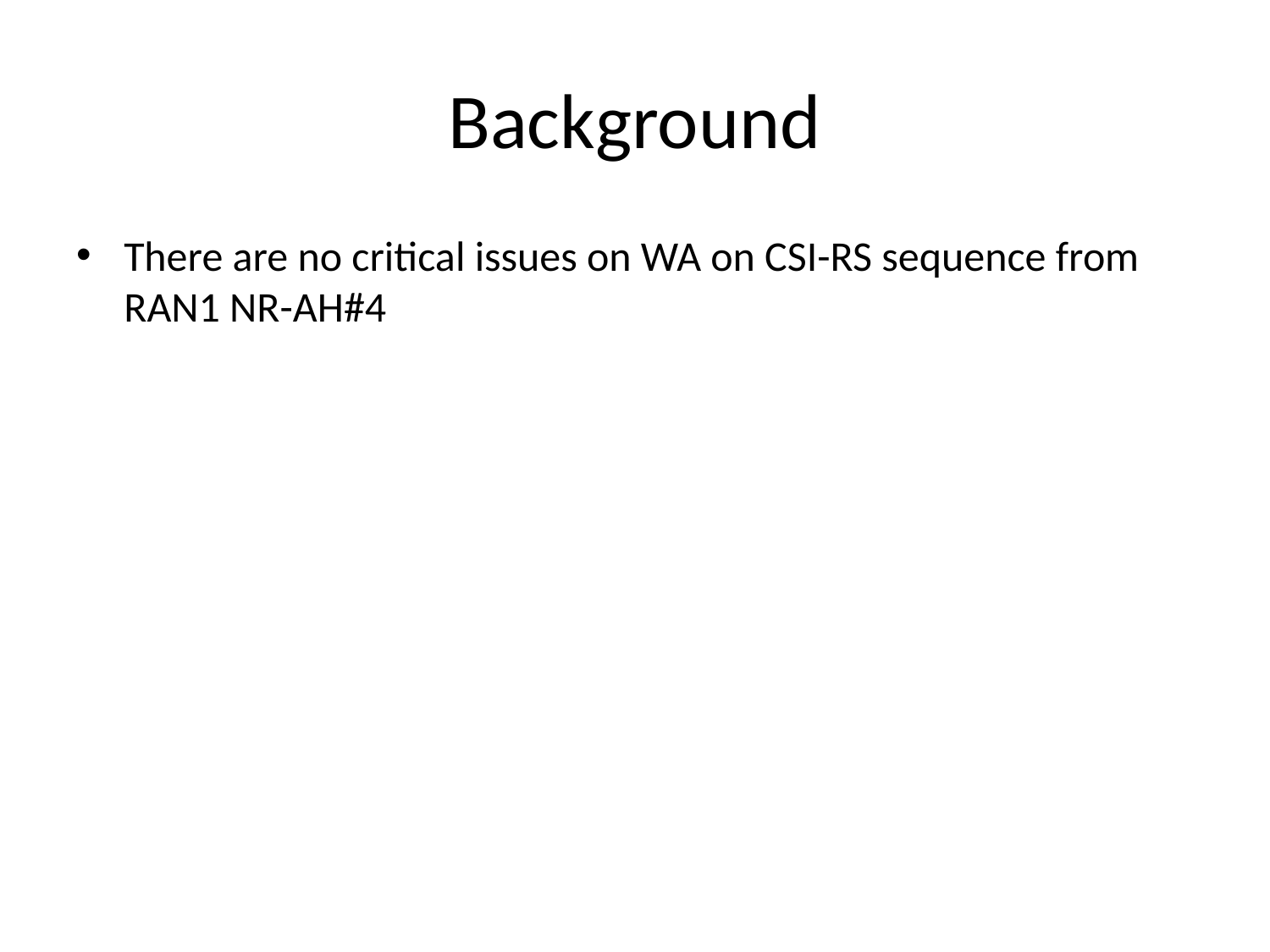

# Background
There are no critical issues on WA on CSI-RS sequence from RAN1 NR-AH#4